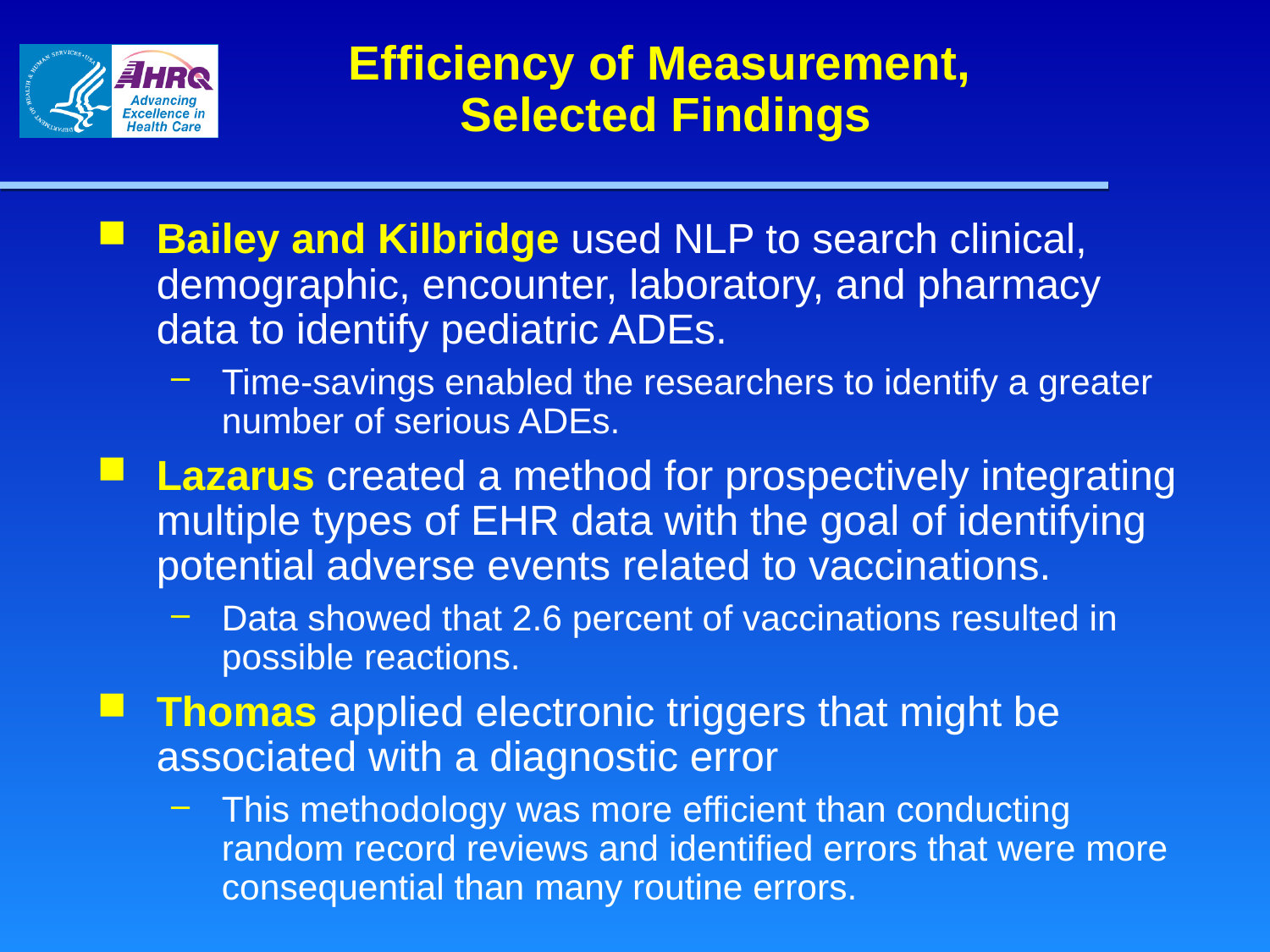

Efficiency of Measurement,
Selected Findings
Bailey and Kilbridge used NLP to search clinical, demographic, encounter, laboratory, and pharma­cy data to identify pediatric ADEs.
Time-savings en­abled the researchers to identify a greater number of serious ADEs.
Lazarus created a method for prospectively inte­grating multiple types of EHR data with the goal of identifying potential adverse events related to vaccinations.
Data showed that 2.6 percent of vaccinations resulted in possible reactions.
Thomas applied electronic triggers that might be associated with a diagnostic error
This methodology was more efficient than conducting random record reviews and identified errors that were more consequential than many routine errors.